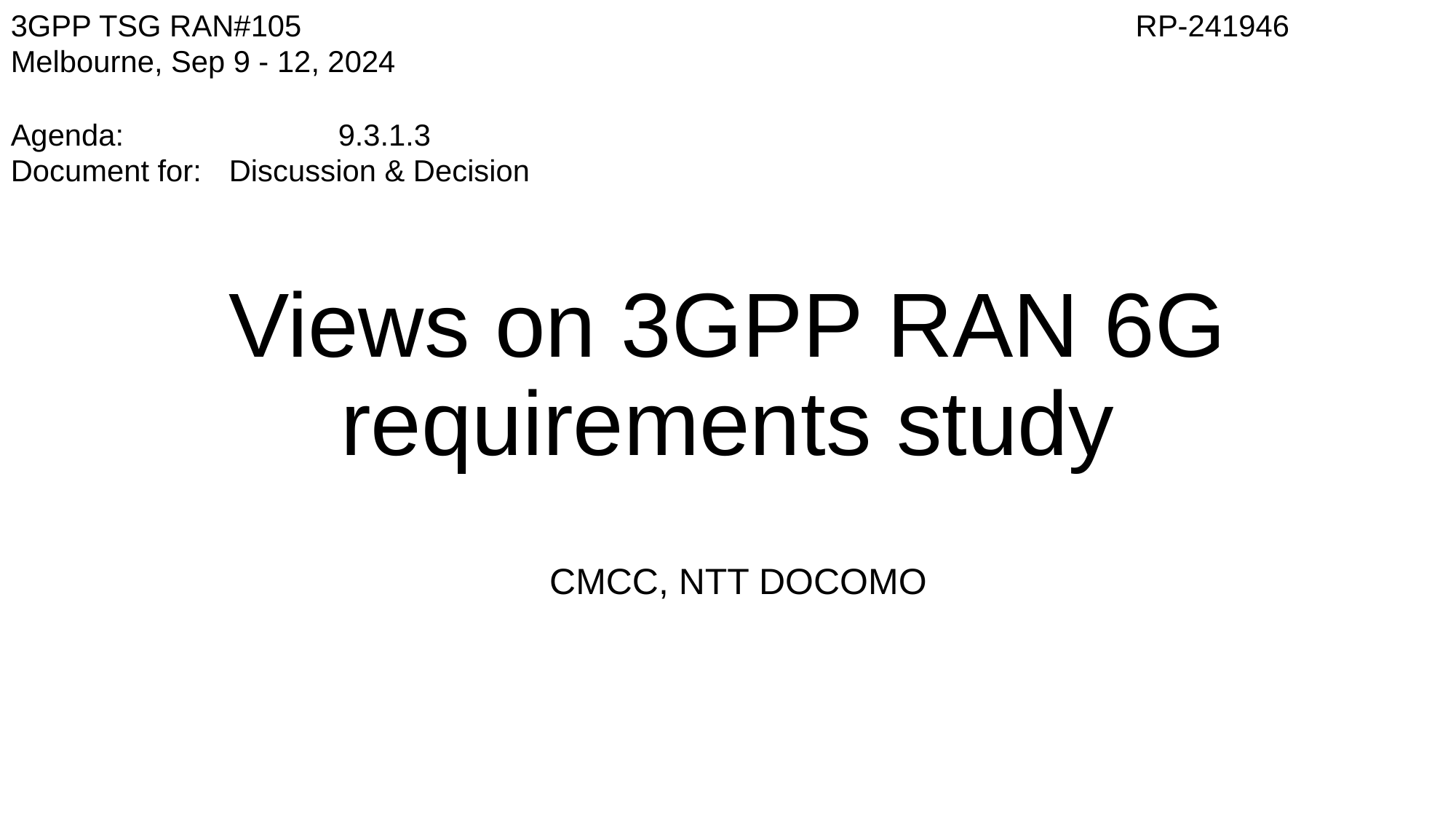

3GPP TSG RAN#105								    RP-241946
Melbourne, Sep 9 - 12, 2024

Agenda: 		9.3.1.3
Document for:	Discussion & Decision
# Views on 3GPP RAN 6G requirements study
CMCC, NTT DOCOMO